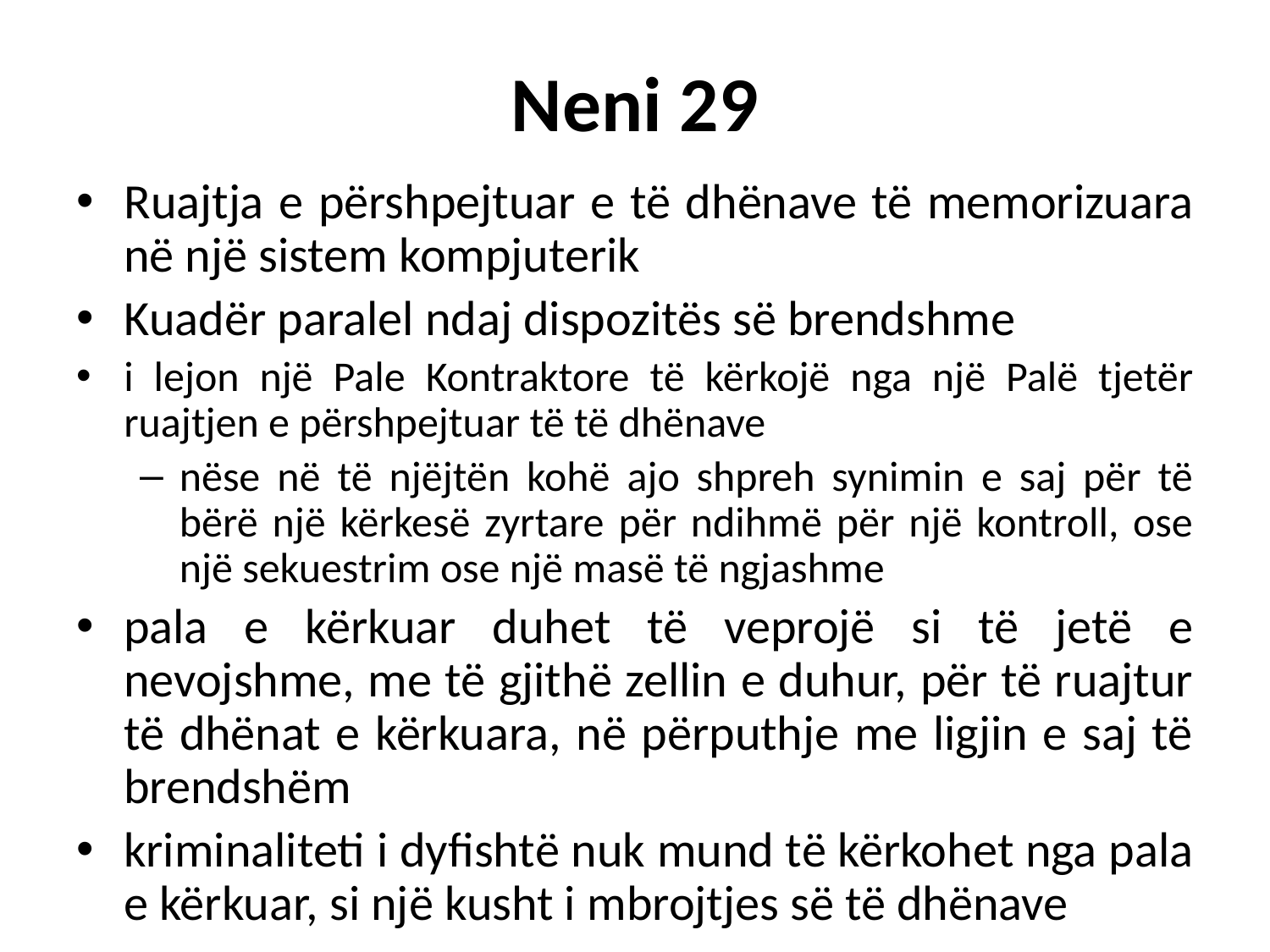

Neni 29
Ruajtja e përshpejtuar e të dhënave të memorizuara në një sistem kompjuterik
Kuadër paralel ndaj dispozitës së brendshme
i lejon një Pale Kontraktore të kërkojë nga një Palë tjetër ruajtjen e përshpejtuar të të dhënave
nëse në të njëjtën kohë ajo shpreh synimin e saj për të bërë një kërkesë zyrtare për ndihmë për një kontroll, ose një sekuestrim ose një masë të ngjashme
pala e kërkuar duhet të veprojë si të jetë e nevojshme, me të gjithë zellin e duhur, për të ruajtur të dhënat e kërkuara, në përputhje me ligjin e saj të brendshëm
kriminaliteti i dyfishtë nuk mund të kërkohet nga pala e kërkuar, si një kusht i mbrojtjes së të dhënave